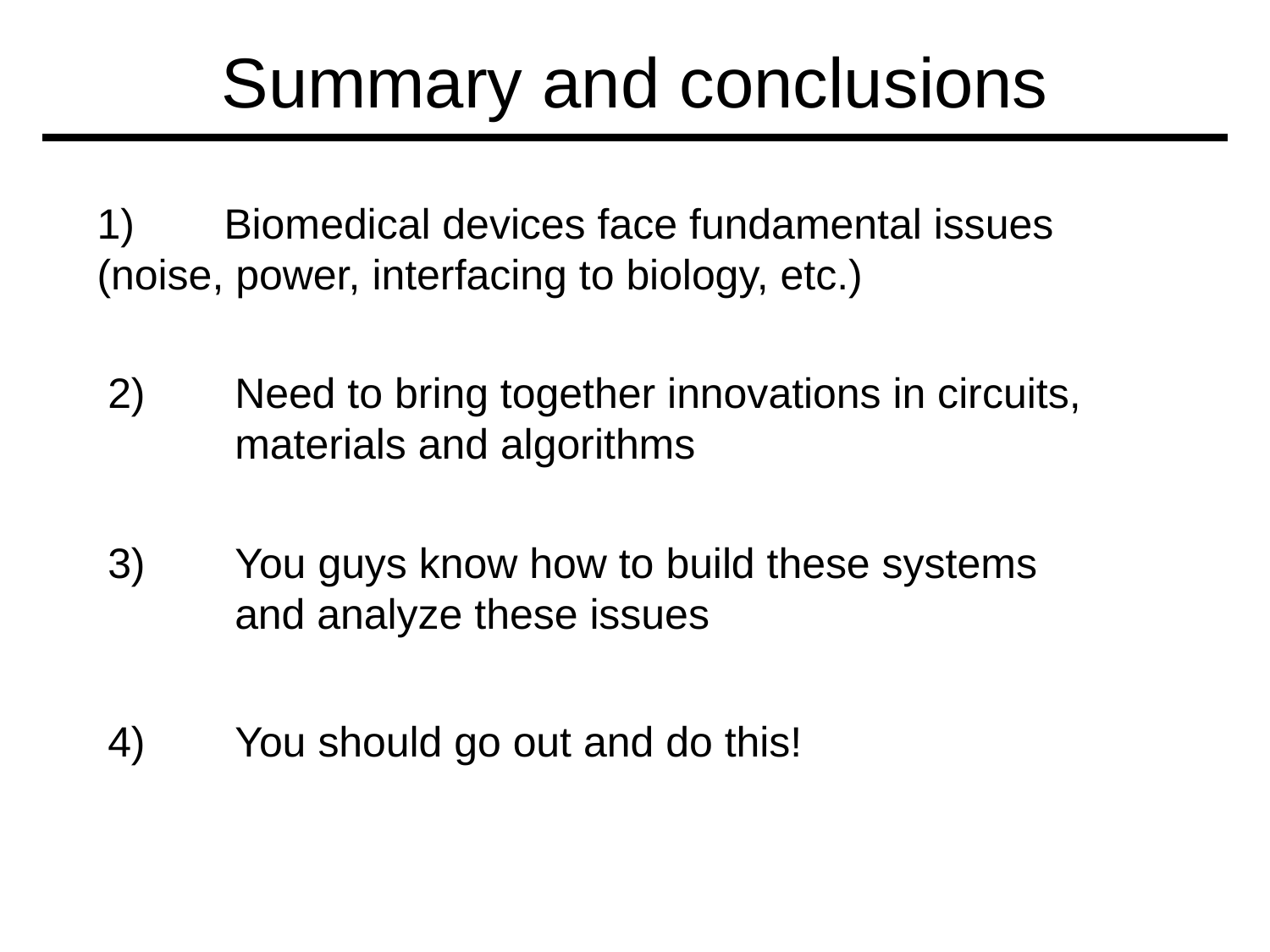

# Summary and conclusions
1)	Biomedical devices face fundamental issues 	(noise, power, interfacing to biology, etc.)
2)	Need to bring together innovations in circuits, 	materials and algorithms
3)	You guys know how to build these systems 	and analyze these issues
4)	You should go out and do this!